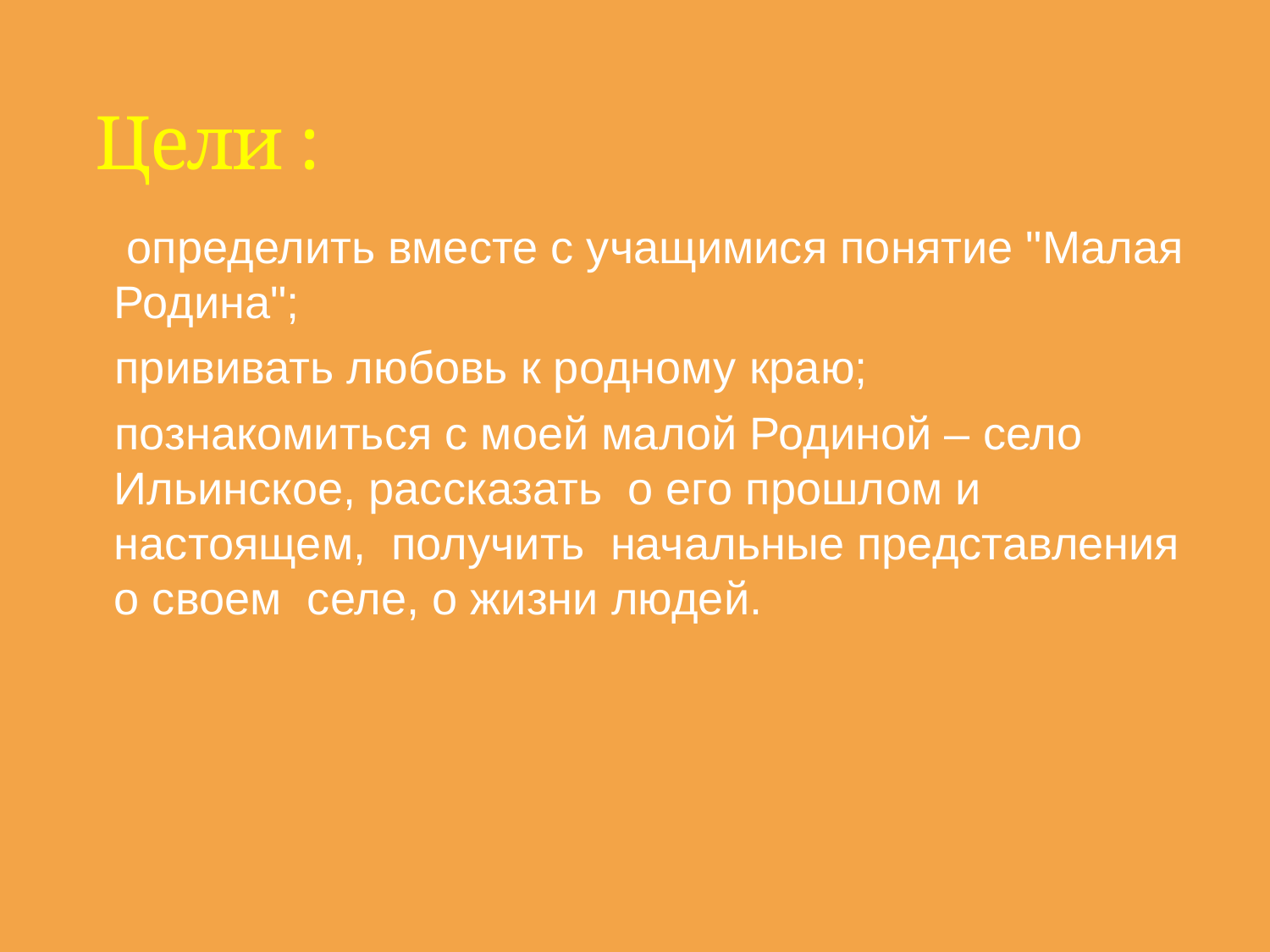

# Цели :
 определить вместе с учащимися понятие "Малая Родина";
прививать любовь к родному краю;
познакомиться с моей малой Родиной – село Ильинское, рассказать  о его прошлом и настоящем,  получить  начальные представления о своем  селе, о жизни людей.